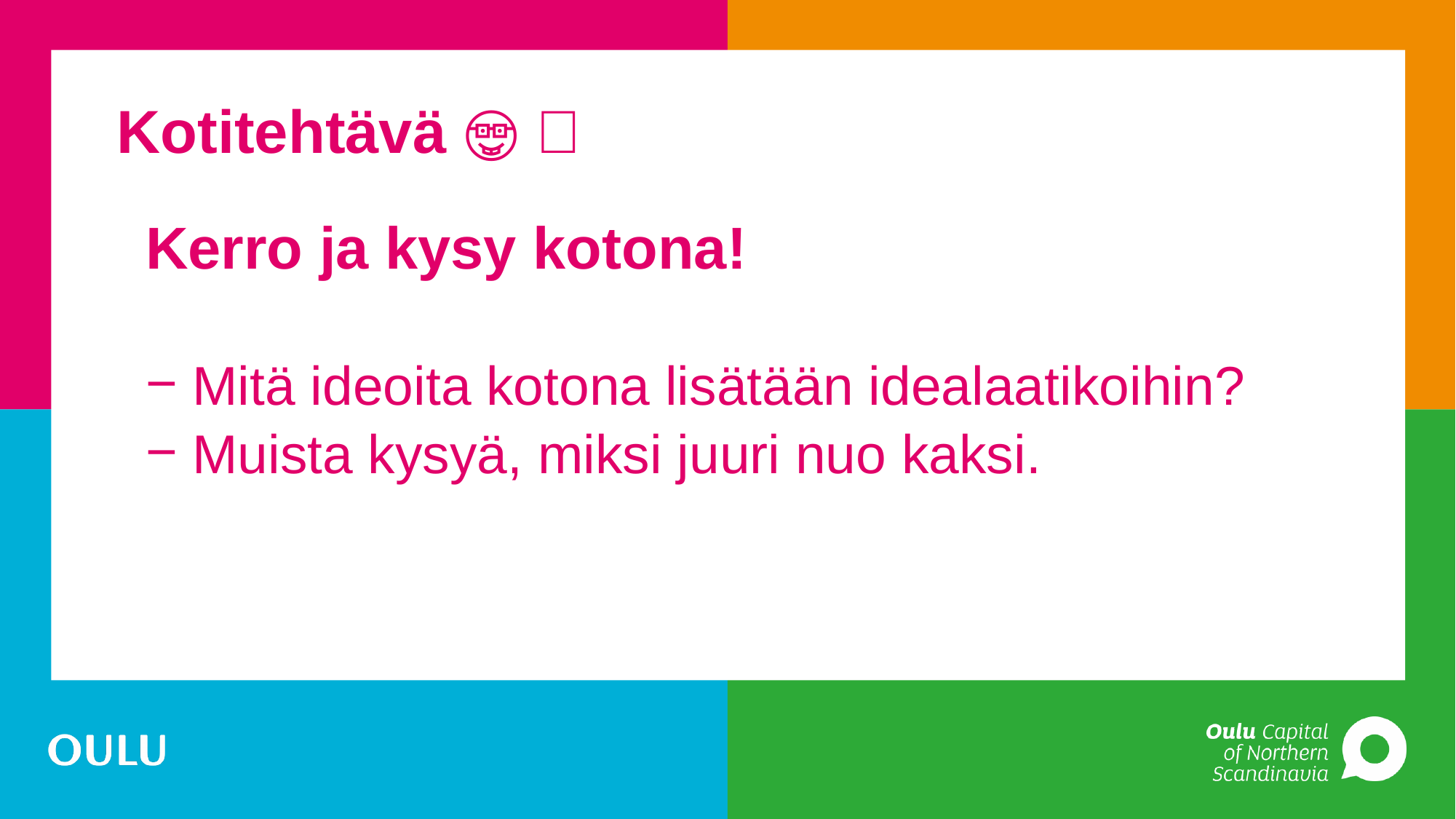

# Kotitehtävä 🤓 🥺
Kerro ja kysy kotona!
 Mitä ideoita kotona lisätään idealaatikoihin?
 Muista kysyä, miksi juuri nuo kaksi.